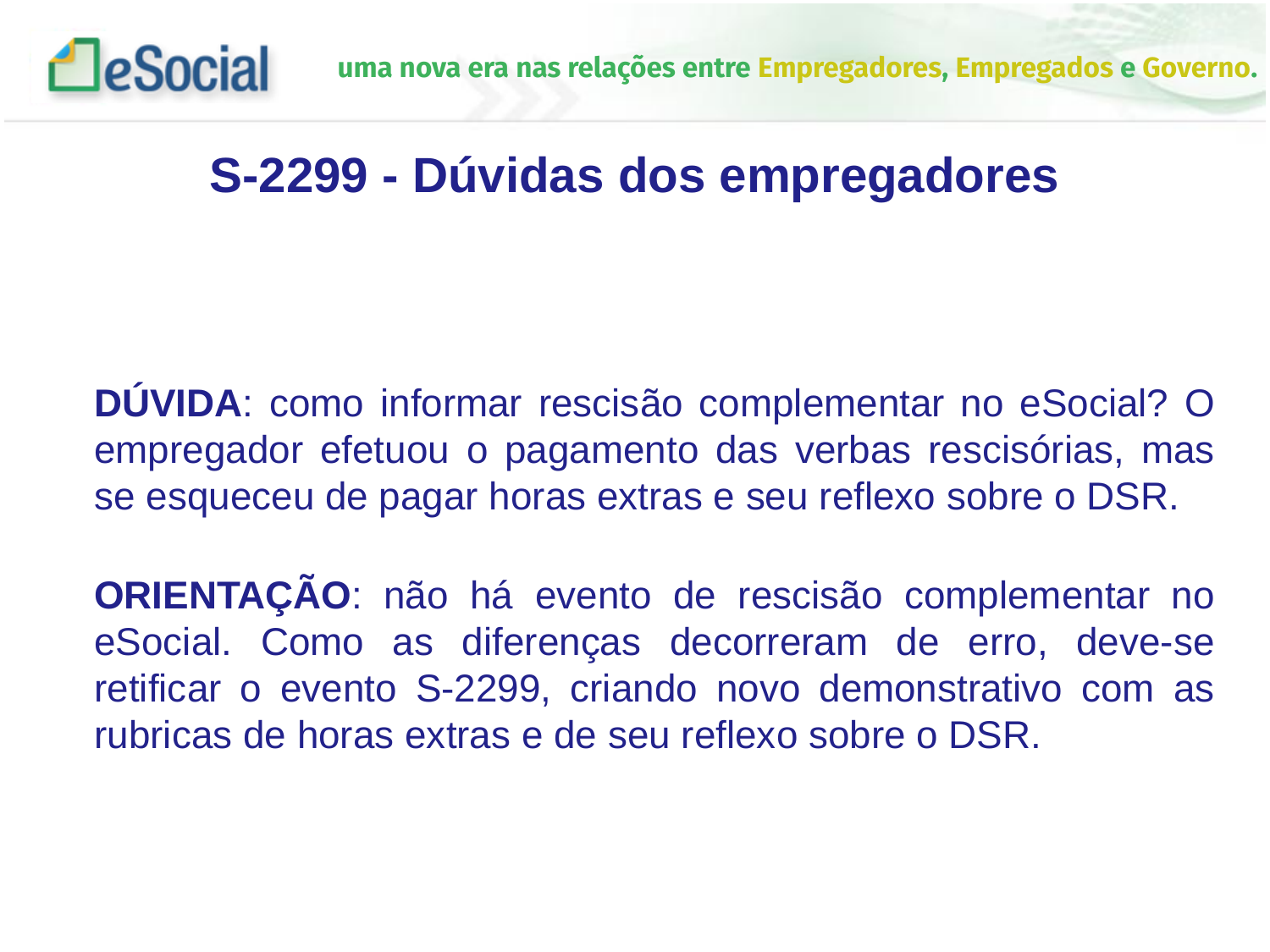

S-2299 - Dúvidas dos empregadores

DÚVIDA: como informar rescisão complementar no eSocial? O empregador efetuou o pagamento das verbas rescisórias, mas se esqueceu de pagar horas extras e seu reflexo sobre o DSR.

ORIENTAÇÃO: não há evento de rescisão complementar no eSocial. Como as diferenças decorreram de erro, deve-se retificar o evento S-2299, criando novo demonstrativo com as rubricas de horas extras e de seu reflexo sobre o DSR.